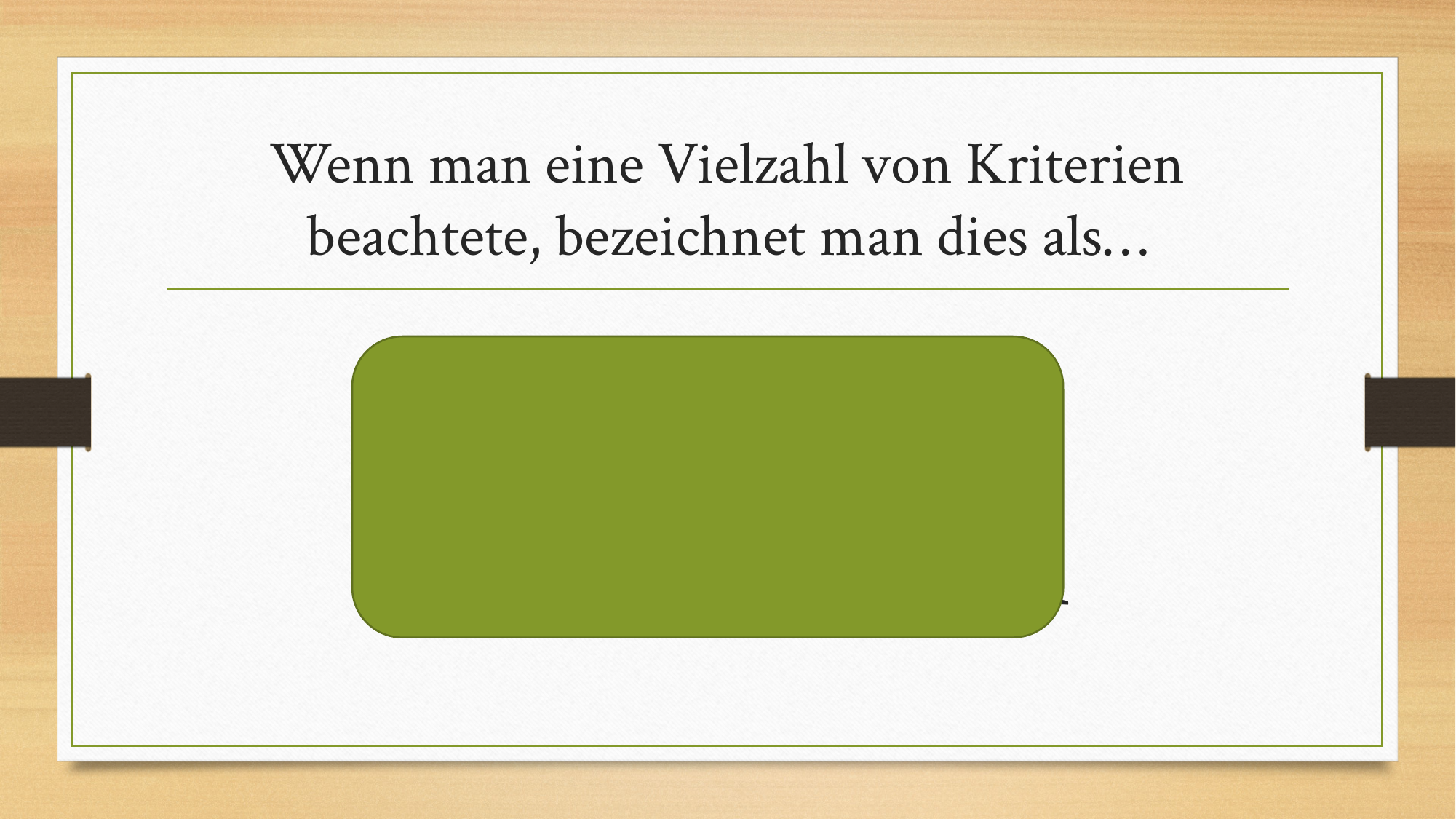

# Wenn man eine Vielzahl von Kriterien beachtete, bezeichnet man dies als…
Solidarisch konsumieren